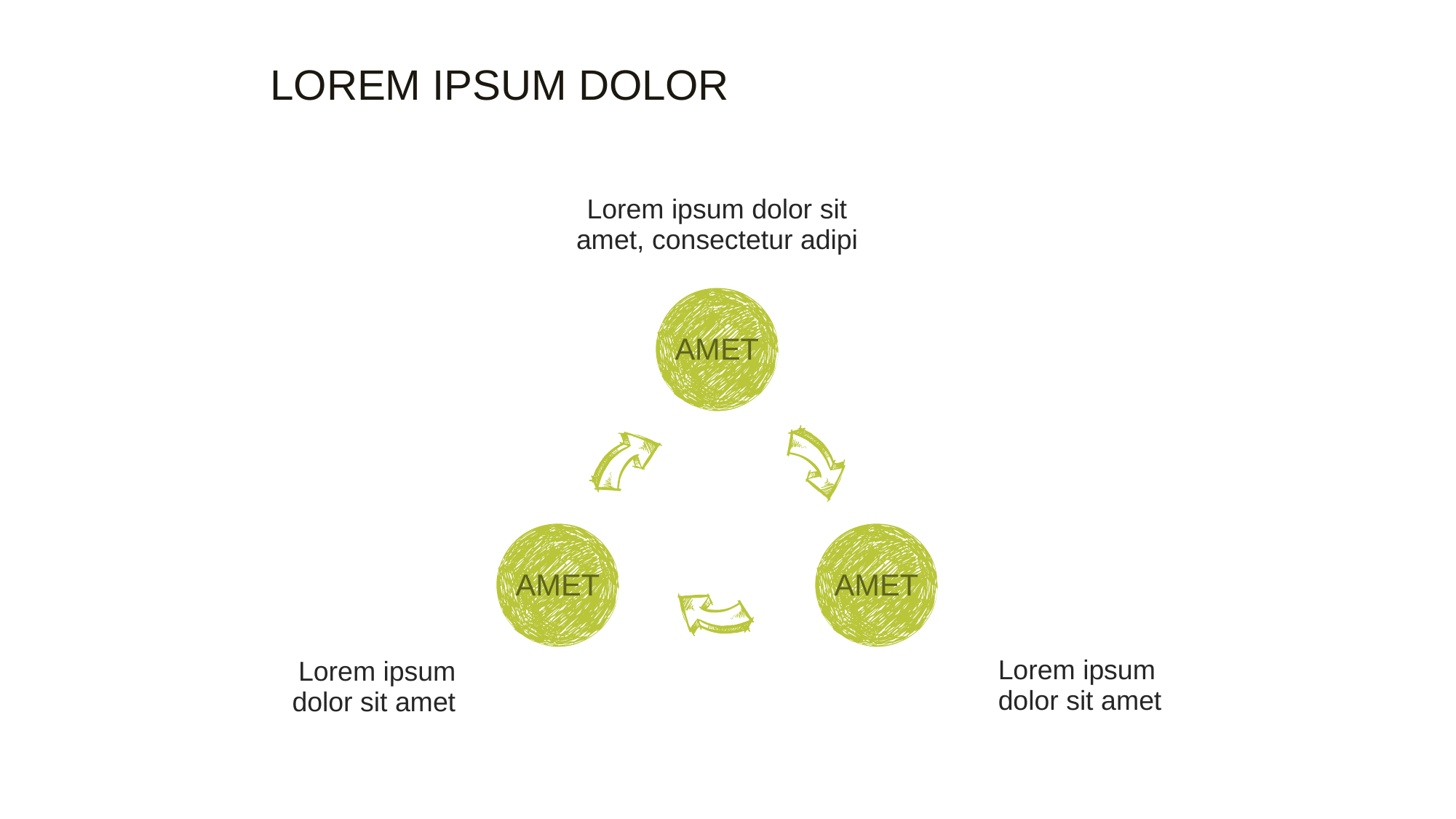

LOREM IPSUM DOLOR
Lorem ipsum dolor sit amet, consectetur adipi
AMET

AMET
AMET

Lorem ipsum dolor sit amet
Lorem ipsum dolor sit amet